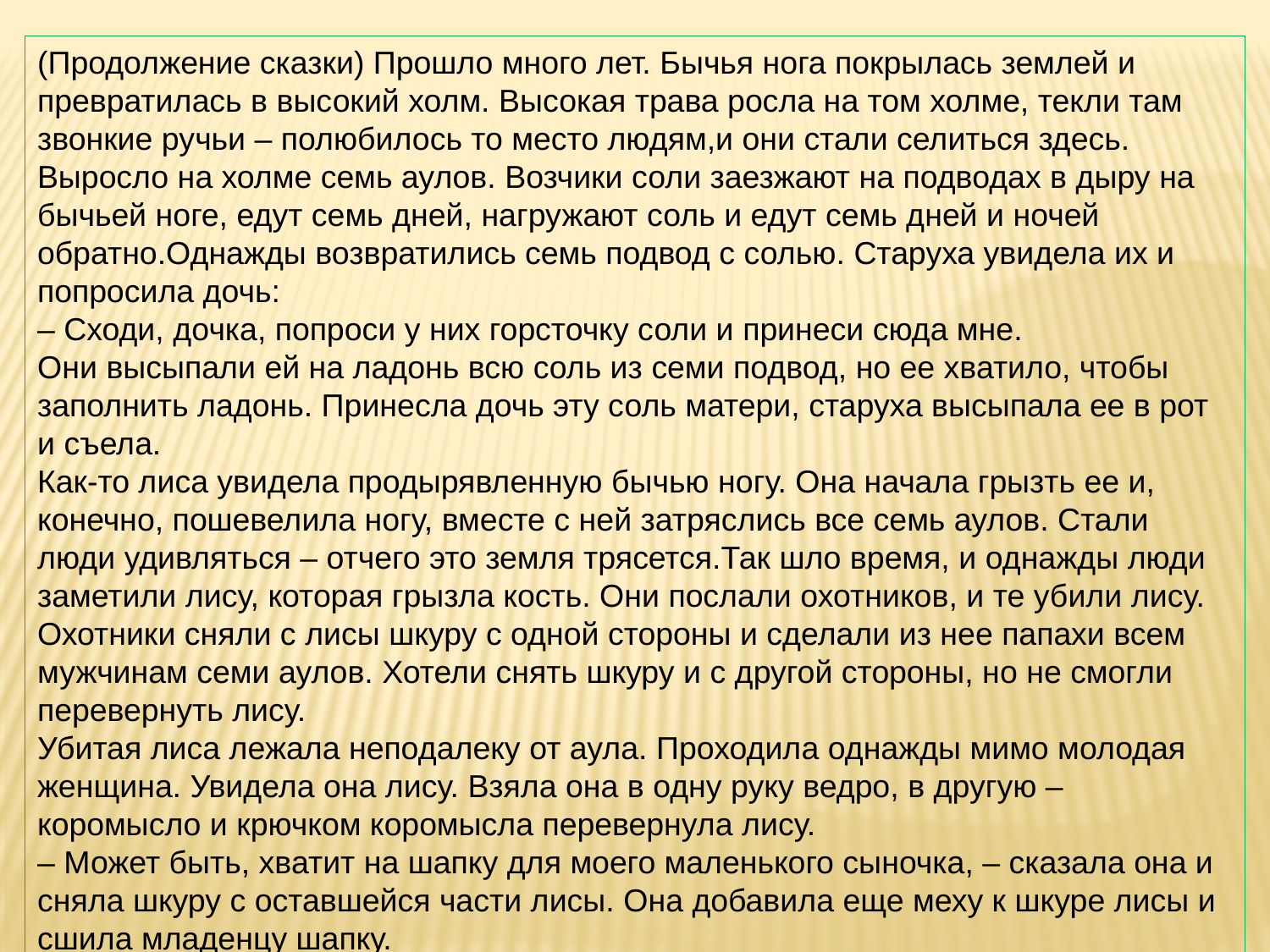

(Продолжение сказки) Прошло много лет. Бычья нога покрылась землей и превратилась в высокий холм. Высокая трава росла на том холме, текли там звонкие ручьи – полюбилось то место людям,и они стали селиться здесь. Выросло на холме семь аулов. Возчики соли заезжают на подводах в дыру на бычьей ноге, едут семь дней, нагружают соль и едут семь дней и ночей обратно.Однажды возвратились семь подвод с солью. Старуха увидела их и попросила дочь:
– Сходи, дочка, попроси у них горсточку соли и принеси сюда мне.
Они высыпали ей на ладонь всю соль из семи подвод, но ее хватило, чтобы заполнить ладонь. Принесла дочь эту соль матери, старуха высыпала ее в рот и съела.
Как-то лиса увидела продырявленную бычью ногу. Она начала грызть ее и, конечно, пошевелила ногу, вместе с ней затряслись все семь аулов. Стали люди удивляться – отчего это земля трясется.Так шло время, и однажды люди заметили лису, которая грызла кость. Они послали охотников, и те убили лису. Охотники сняли с лисы шкуру с одной стороны и сделали из нее папахи всем мужчинам семи аулов. Хотели снять шкуру и с другой стороны, но не смогли перевернуть лису.
Убитая лиса лежала неподалеку от аула. Проходила однажды мимо молодая женщина. Увидела она лису. Взяла она в одну руку ведро, в другую – коромысло и крючком коромысла перевернула лису.
– Может быть, хватит на шапку для моего маленького сыночка, – сказала она и сняла шкуру с оставшейся части лисы. Она добавила еще меху к шкуре лисы и сшила младенцу шапку.
А теперь скажите, кто же был больше всех?